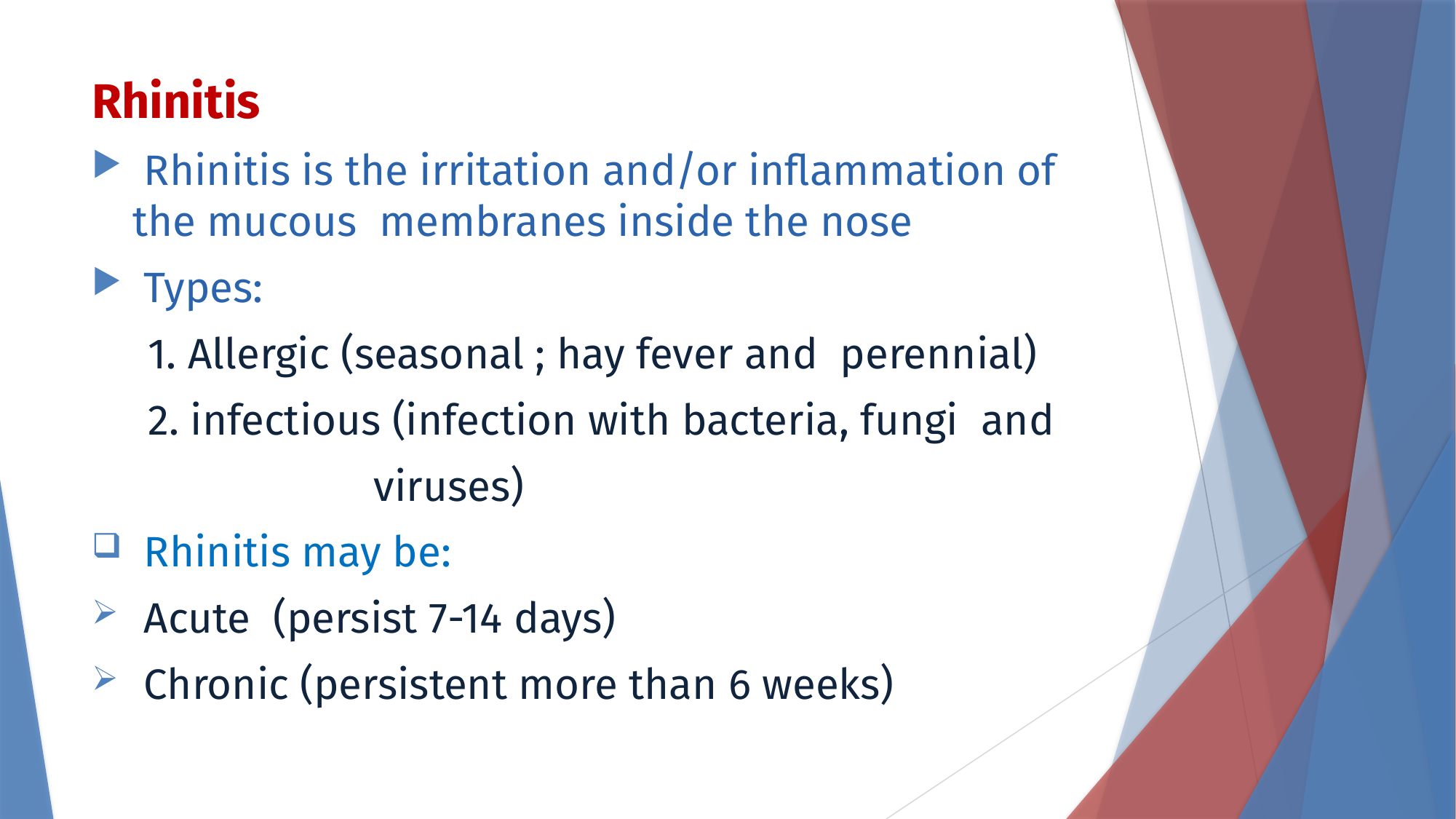

Rhinitis
 Rhinitis is the irritation and/or inflammation of the mucous  membranes inside the nose
 Types:
     1. Allergic (seasonal ; hay fever and  perennial)
     2. infectious (infection with bacteria, fungi  and
                         viruses)
 Rhinitis may be:
 Acute  (persist 7-14 days)
 Chronic (persistent more than 6 weeks)